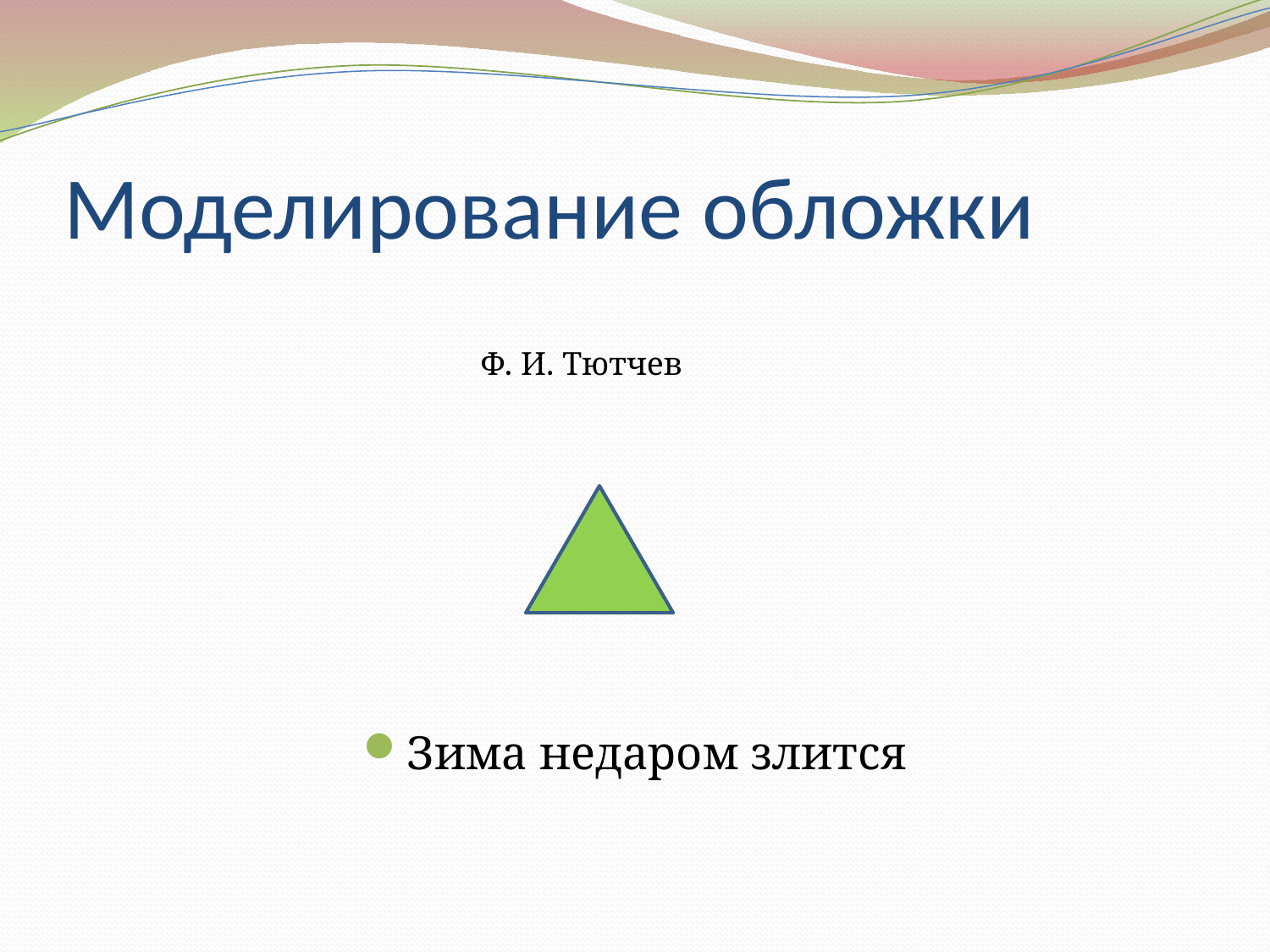

# Моделирование обложки

Зима недаром злится
Ф. И. Тютчев